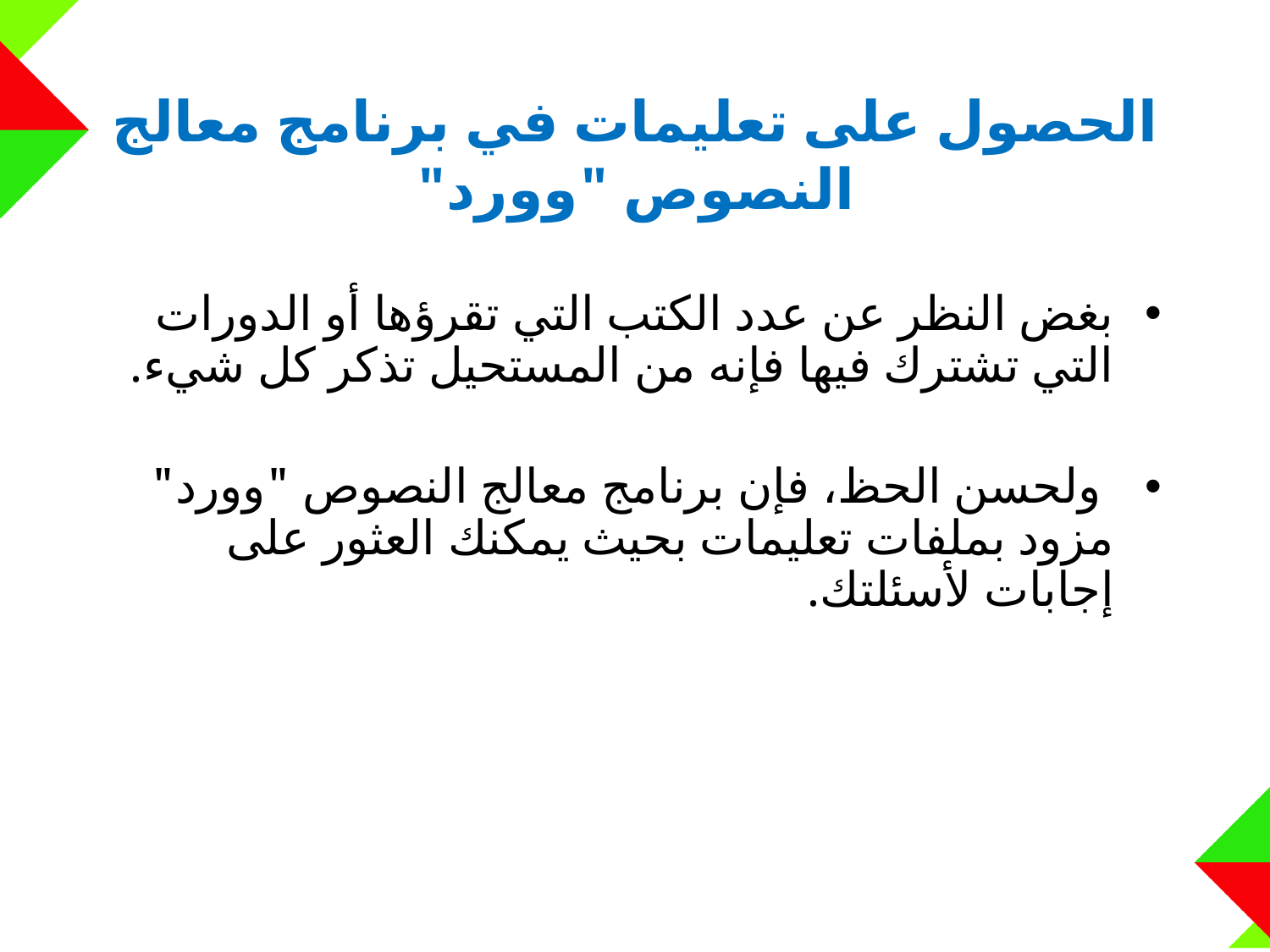

# الحصول على تعليمات في برنامج معالج النصوص "وورد"
بغض النظر عن عدد الكتب التي تقرؤها أو الدورات التي تشترك فيها فإنه من المستحيل تذكر كل شيء.

 ولحسن الحظ، فإن برنامج معالج النصوص "وورد" مزود بملفات تعليمات بحيث يمكنك العثور على إجابات لأسئلتك.